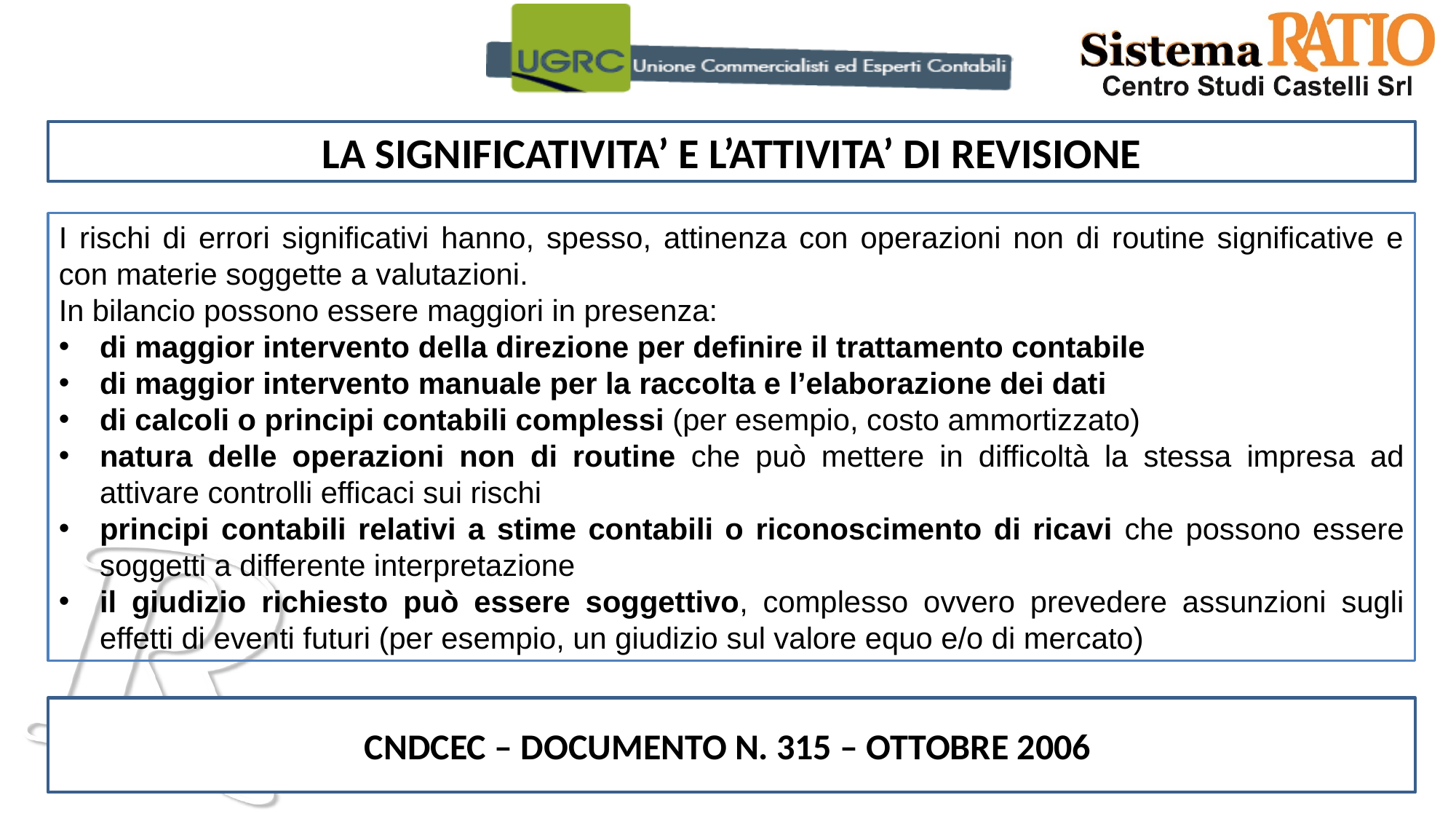

LA SIGNIFICATIVITA’ E L’ATTIVITA’ DI REVISIONE

I rischi di errori significativi hanno, spesso, attinenza con operazioni non di routine significative e con materie soggette a valutazioni.
In bilancio possono essere maggiori in presenza:
di maggior intervento della direzione per definire il trattamento contabile
di maggior intervento manuale per la raccolta e l’elaborazione dei dati
di calcoli o principi contabili complessi (per esempio, costo ammortizzato)
natura delle operazioni non di routine che può mettere in difficoltà la stessa impresa ad attivare controlli efficaci sui rischi
principi contabili relativi a stime contabili o riconoscimento di ricavi che possono essere soggetti a differente interpretazione
il giudizio richiesto può essere soggettivo, complesso ovvero prevedere assunzioni sugli effetti di eventi futuri (per esempio, un giudizio sul valore equo e/o di mercato)
CNDCEC – DOCUMENTO N. 315 – OTTOBRE 2006